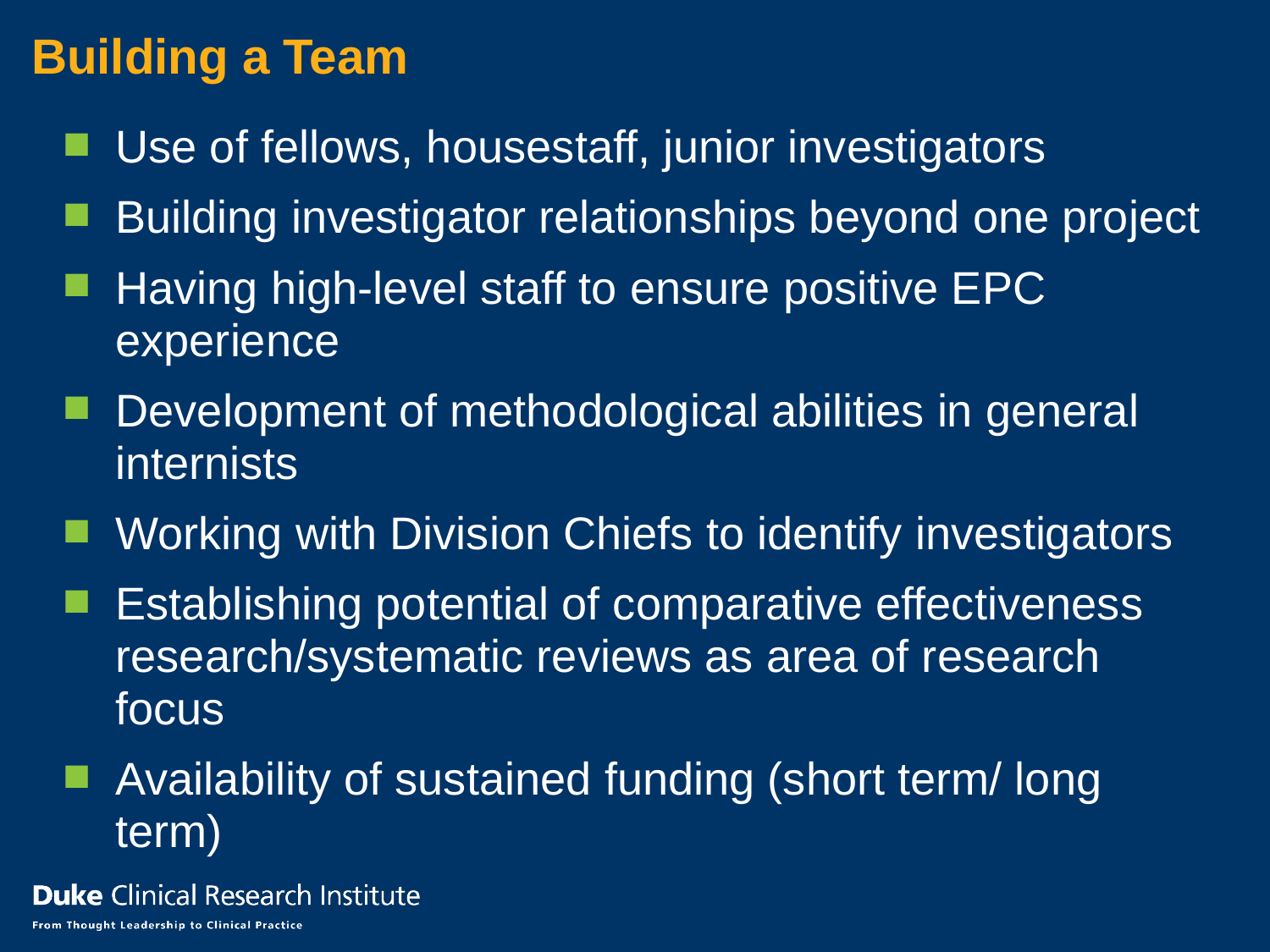

# Building a Team
Use of fellows, housestaff, junior investigators
Building investigator relationships beyond one project
Having high-level staff to ensure positive EPC experience
Development of methodological abilities in general internists
Working with Division Chiefs to identify investigators
Establishing potential of comparative effectiveness research/systematic reviews as area of research focus
Availability of sustained funding (short term/ long term)